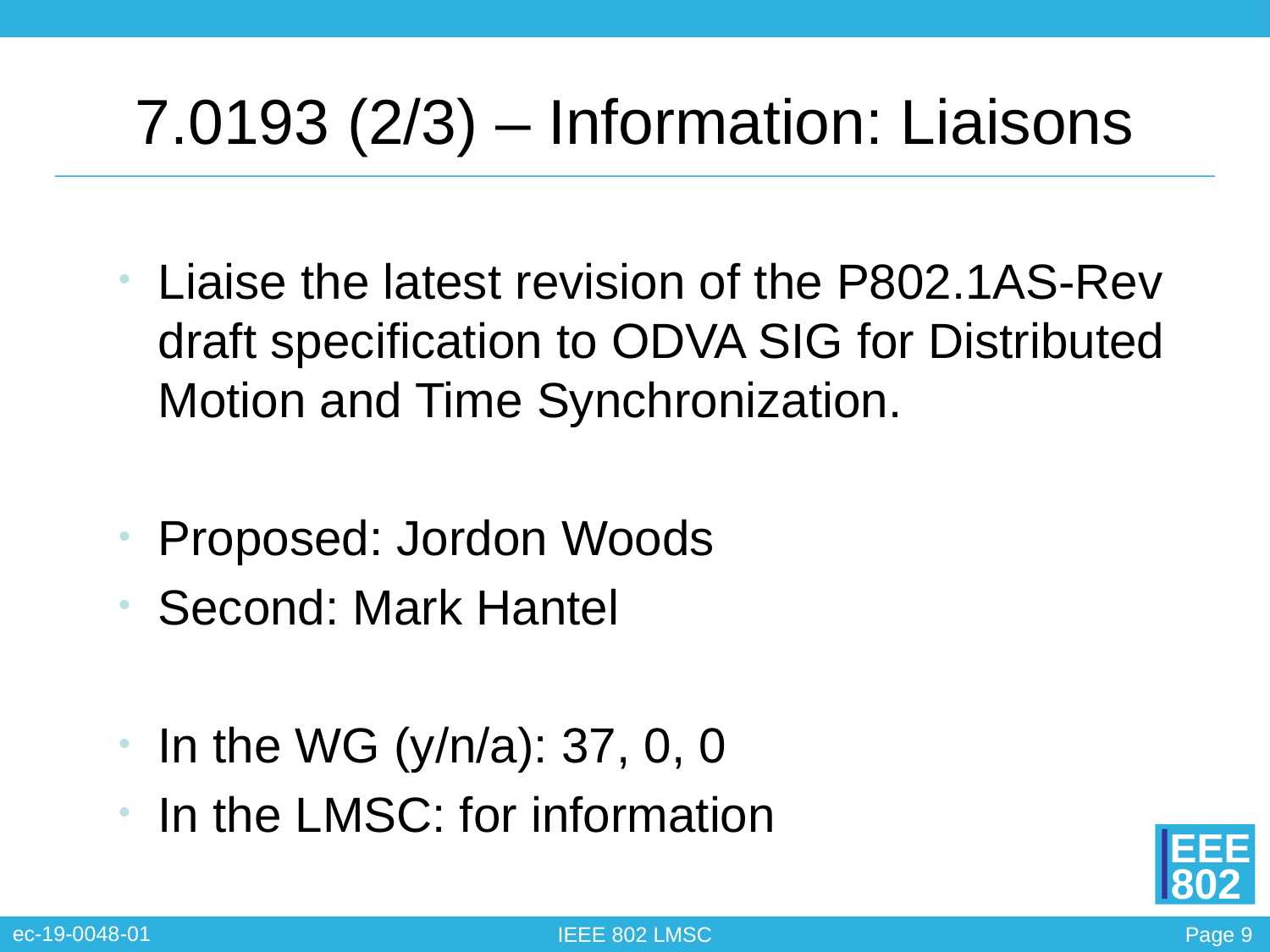

# 7.0193 (2/3) – Information: Liaisons
Liaise the latest revision of the P802.1AS-Rev draft specification to ODVA SIG for Distributed Motion and Time Synchronization.

Proposed: Jordon Woods
Second: Mark Hantel

In the WG (y/n/a): 37, 0, 0
In the LMSC: for information